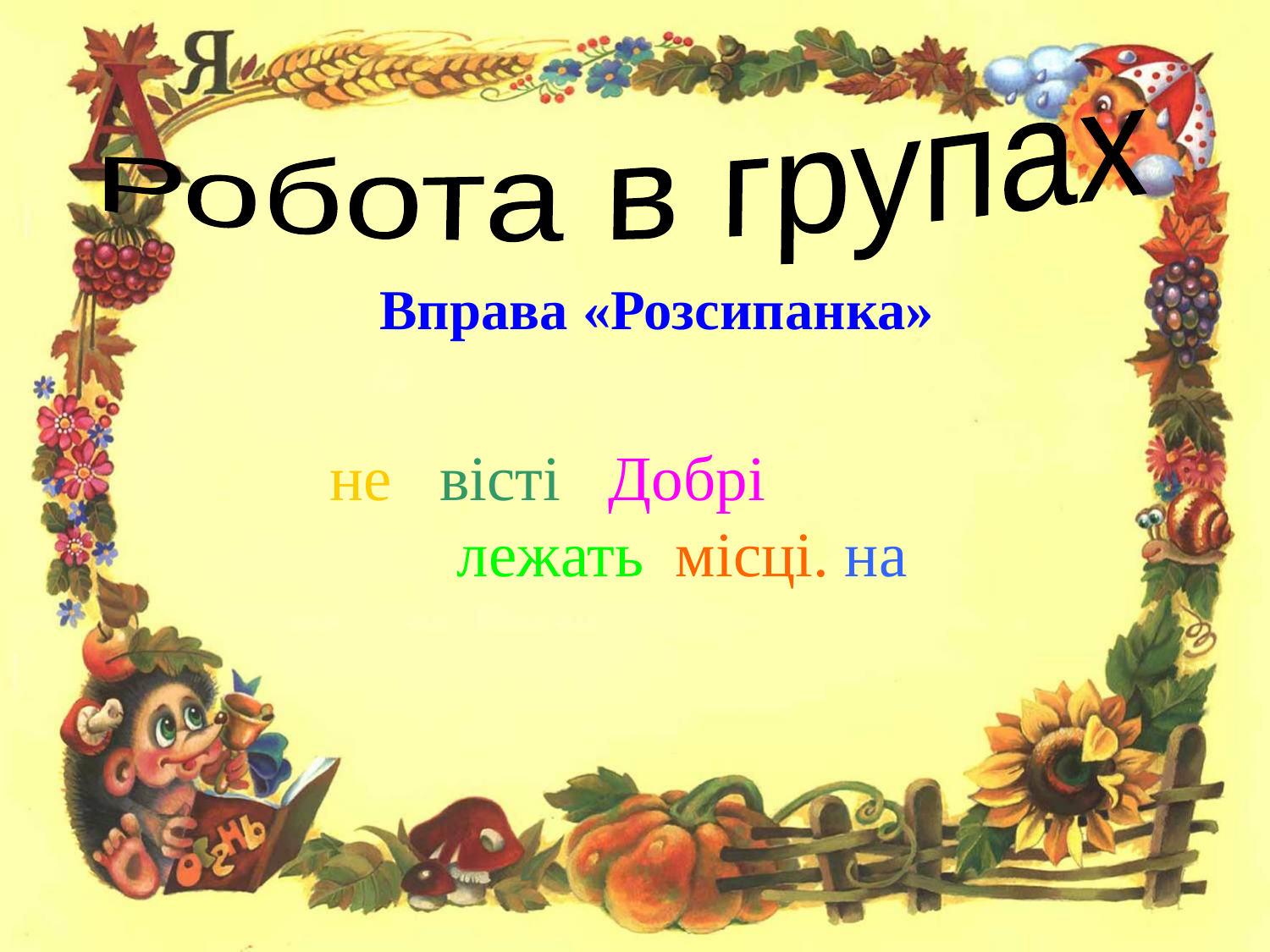

Робота в групах
Вправа «Розсипанка»
не   вісті   Добрі
        лежать  місці. на